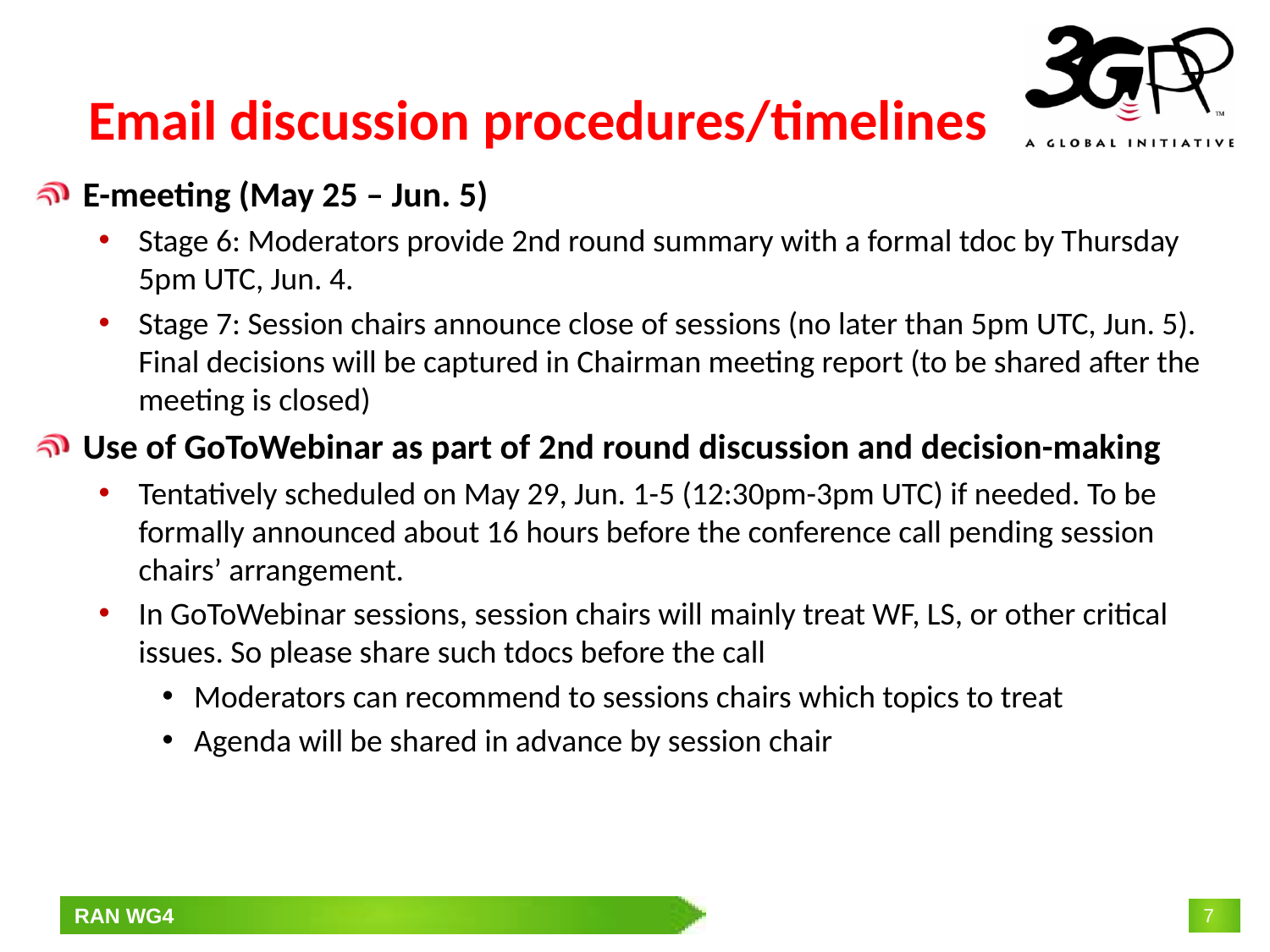

# Email discussion procedures/timelines
E-meeting (May 25 – Jun. 5)
Stage 6: Moderators provide 2nd round summary with a formal tdoc by Thursday 5pm UTC, Jun. 4.
Stage 7: Session chairs announce close of sessions (no later than 5pm UTC, Jun. 5). Final decisions will be captured in Chairman meeting report (to be shared after the meeting is closed)
Use of GoToWebinar as part of 2nd round discussion and decision-making
Tentatively scheduled on May 29, Jun. 1-5 (12:30pm-3pm UTC) if needed. To be formally announced about 16 hours before the conference call pending session chairs’ arrangement.
In GoToWebinar sessions, session chairs will mainly treat WF, LS, or other critical issues. So please share such tdocs before the call
Moderators can recommend to sessions chairs which topics to treat
Agenda will be shared in advance by session chair